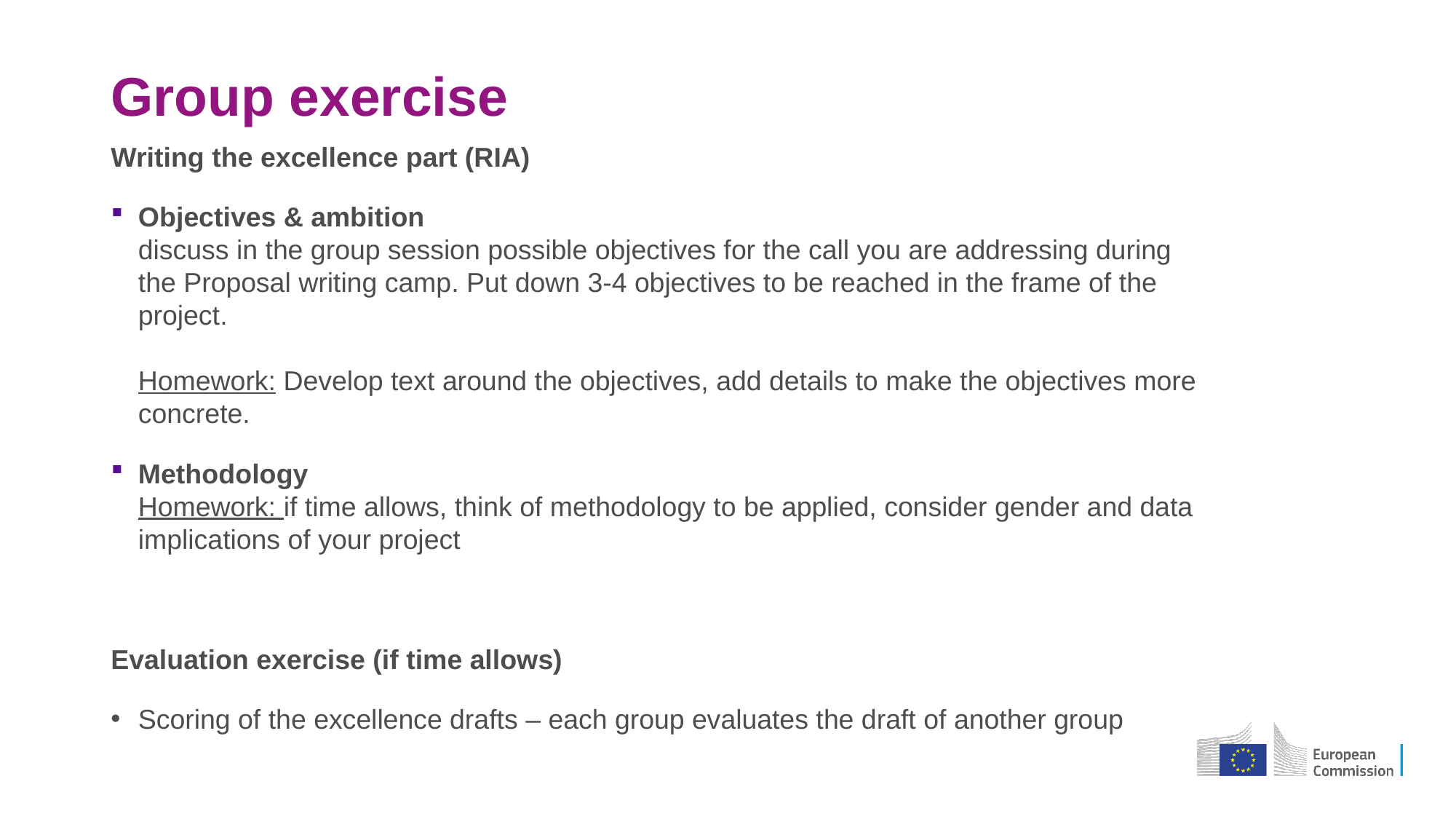

# Group exercise
Writing the excellence part (RIA)
Objectives & ambition
discuss in the group session possible objectives for the call you are addressing during the Proposal writing camp. Put down 3-4 objectives to be reached in the frame of the project.
Homework: Develop text around the objectives, add details to make the objectives more concrete.
Methodology
Homework: if time allows, think of methodology to be applied, consider gender and data implications of your project

Evaluation exercise (if time allows)
Scoring of the excellence drafts – each group evaluates the draft of another group